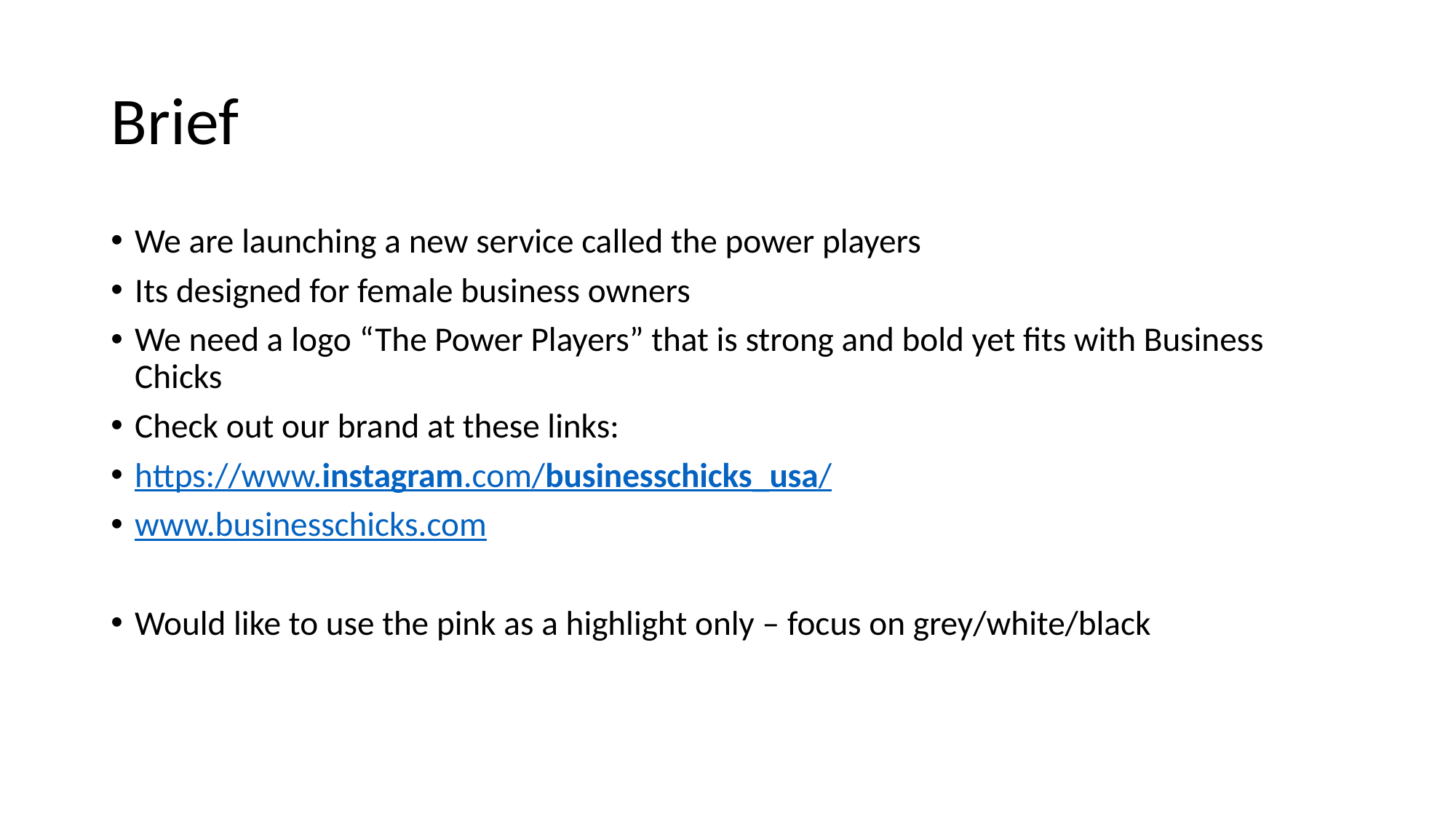

# Brief
We are launching a new service called the power players
Its designed for female business owners
We need a logo “The Power Players” that is strong and bold yet fits with Business Chicks
Check out our brand at these links:
https://www.instagram.com/businesschicks_usa/
www.businesschicks.com

Would like to use the pink as a highlight only – focus on grey/white/black